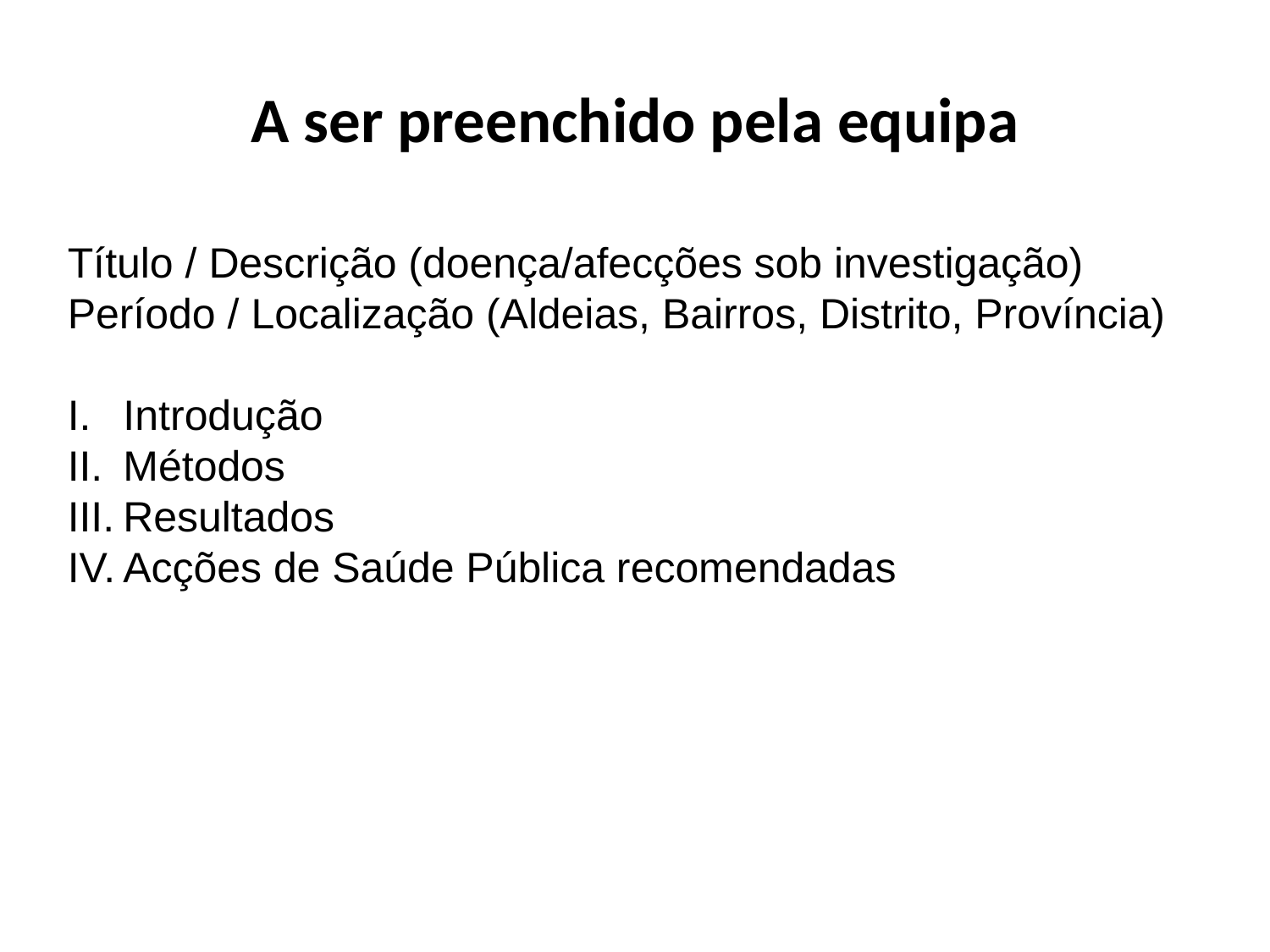

# A ser preenchido pela equipa

Título / Descrição (doença/afecções sob investigação)
Período / Localização (Aldeias, Bairros, Distrito, Província)

Introdução
Métodos
Resultados
Acções de Saúde Pública recomendadas